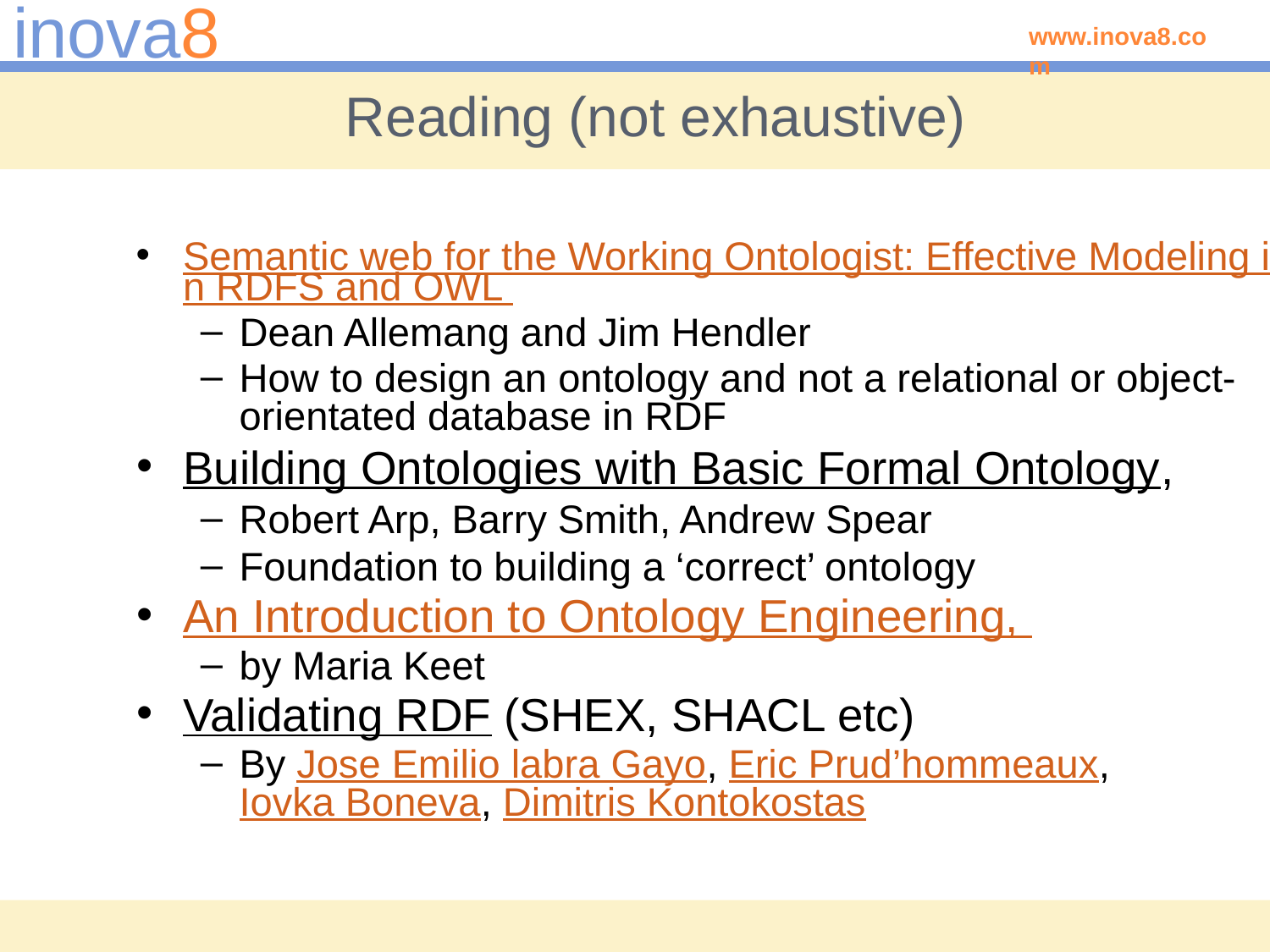

# Reading (not exhaustive)
Semantic web for the Working Ontologist: Effective Modeling in RDFS and OWL
Dean Allemang and Jim Hendler
How to design an ontology and not a relational or object-orientated database in RDF
Building Ontologies with Basic Formal Ontology,
Robert Arp, Barry Smith, Andrew Spear
Foundation to building a ‘correct’ ontology
An Introduction to Ontology Engineering,
by Maria Keet
Validating RDF (SHEX, SHACL etc)
By Jose Emilio labra Gayo, Eric Prud’hommeaux, Iovka Boneva, Dimitris Kontokostas